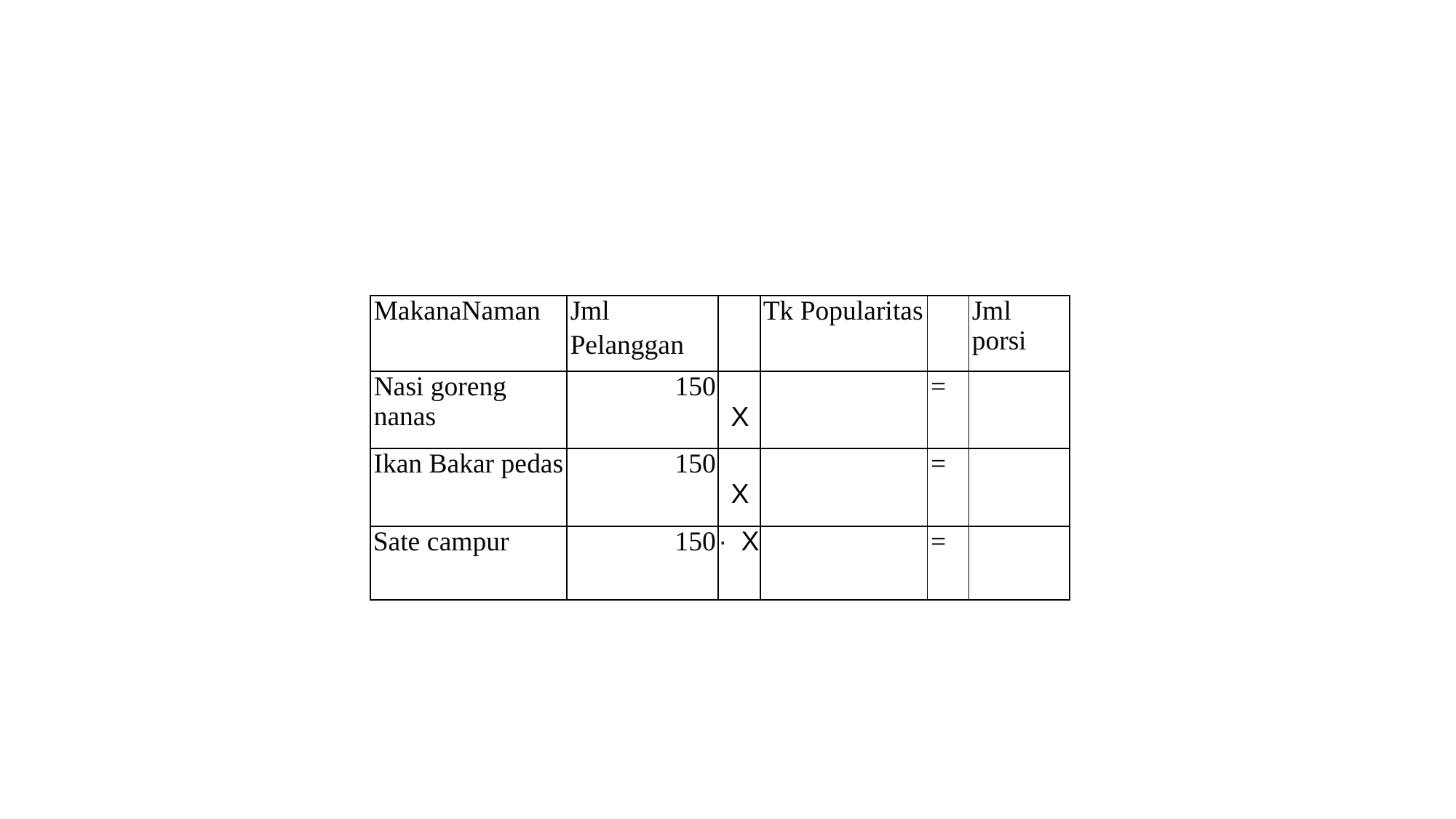

#
| MakanaNaman | Jml Pelanggan |  | Tk Popularitas |  | Jml porsi |
| --- | --- | --- | --- | --- | --- |
| Nasi goreng nanas | 150 | X |  | = |  |
| Ikan Bakar pedas | 150 | X |  | = |  |
| Sate campur | 150 | X |  | = |  |